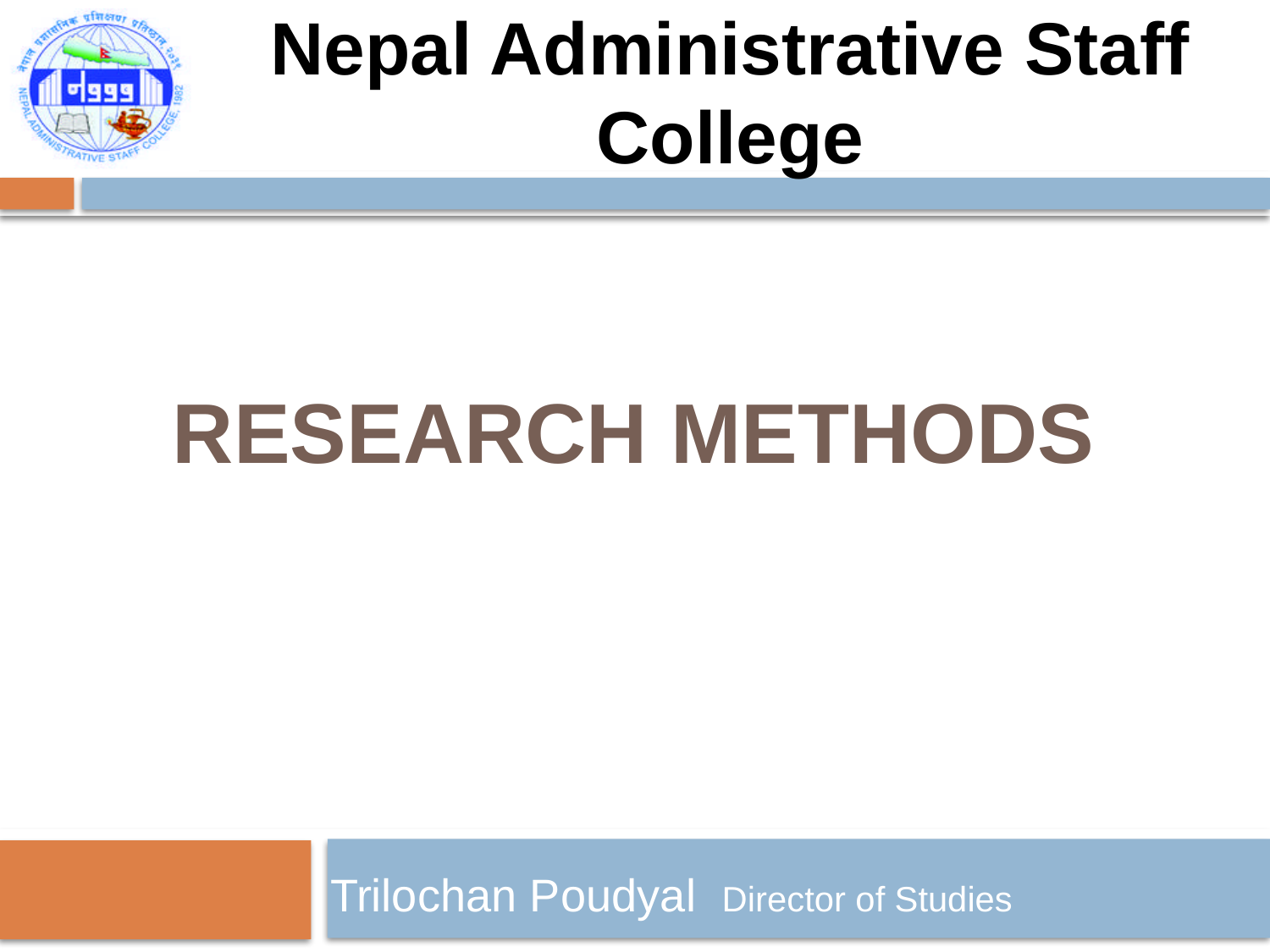

Nepal Administrative Staff College
# Research Methods

Trilochan Poudyal  Director of Studies